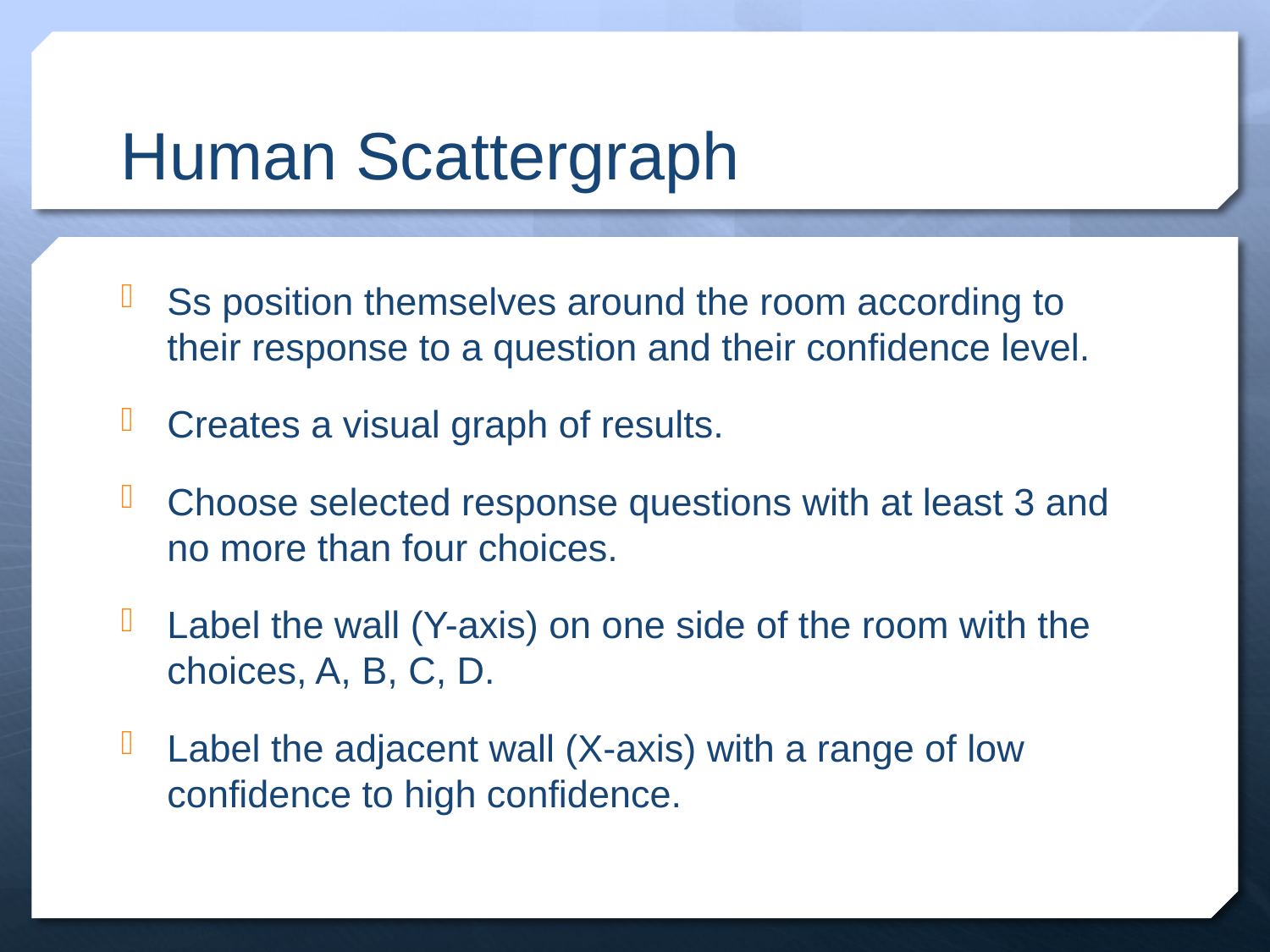

# Human Scattergraph
Ss position themselves around the room according to their response to a question and their confidence level.
Creates a visual graph of results.
Choose selected response questions with at least 3 and no more than four choices.
Label the wall (Y-axis) on one side of the room with the choices, A, B, C, D.
Label the adjacent wall (X-axis) with a range of low confidence to high confidence.